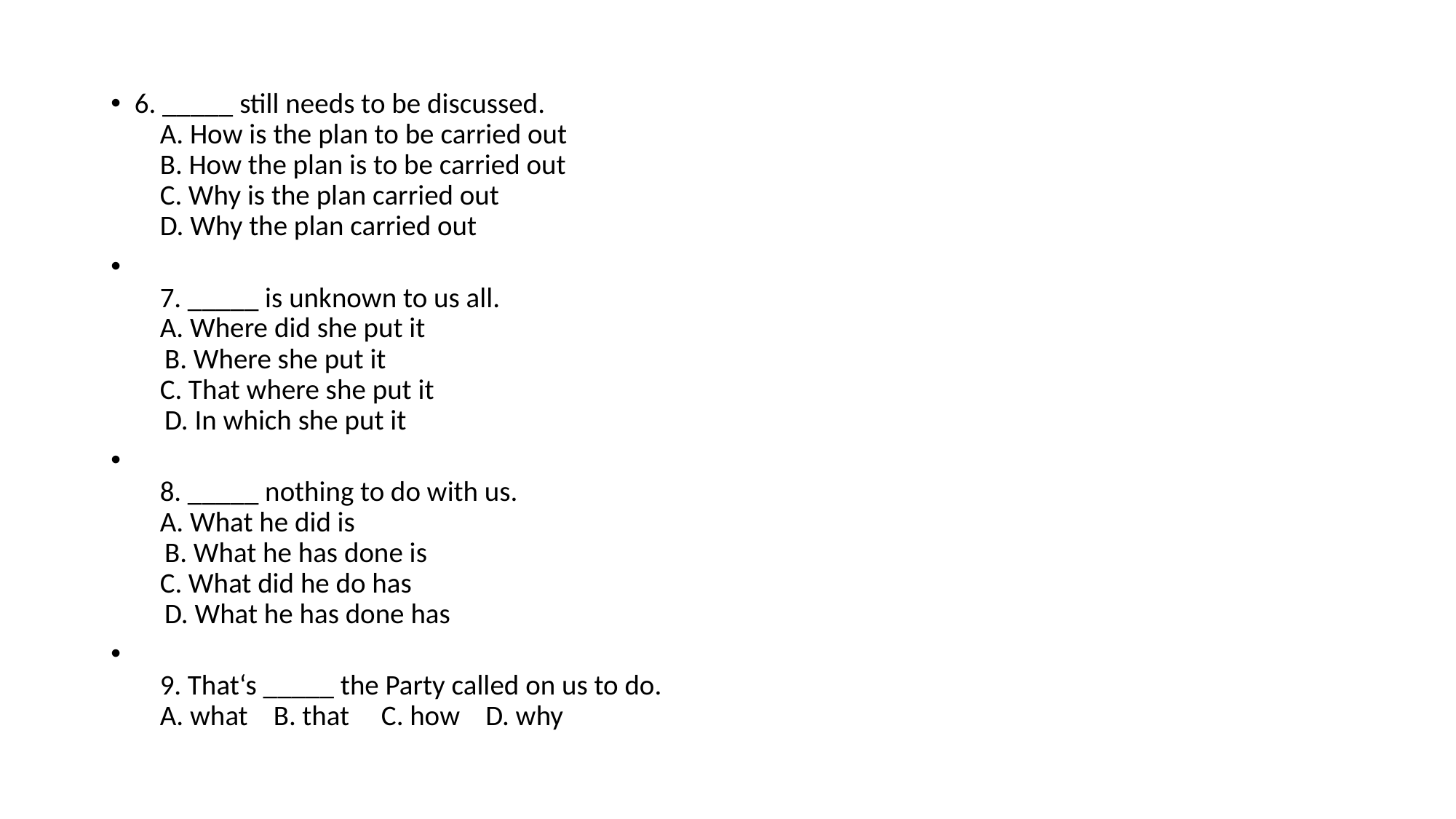

#
6. _____ still needs to be discussed.
    A. How is the plan to be carried out
    B. How the plan is to be carried out
    C. Why is the plan carried out
    D. Why the plan carried out
    7. _____ is unknown to us all.
    A. Where did she put it　　　
    B. Where she put it
    C. That where she put it　　
    D. In which she put it
    8. _____ nothing to do with us.
    A. What he did is　　 　　
    B. What he has done is
    C. What did he do has　　
    D. What he has done has
    9. That‘s _____ the Party called on us to do.
    A. what    B. that     C. how    D. why